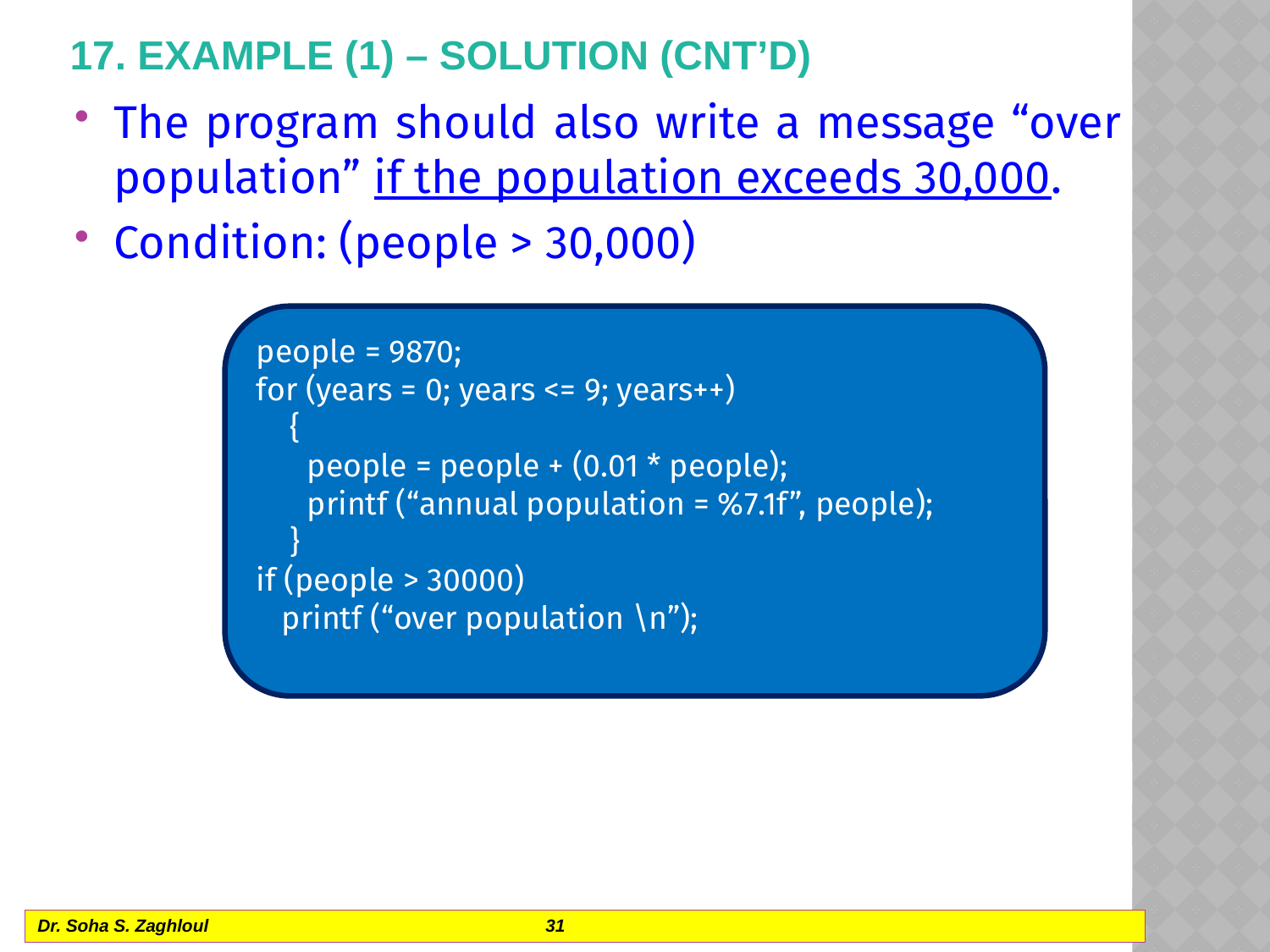

# 17. Example (1) – solution (cnt’d)
The program should also write a message “over population” if the population exceeds 30,000.
Condition: (people > 30,000)
people = 9870;
for (years = 0; years <= 9; years++)
    {
      people = people + (0.01 * people);
      printf (“annual population = %7.1f”, people);
    }
if (people > 30000)
   printf (“over population \n”);
Dr. Soha S. Zaghloul			31